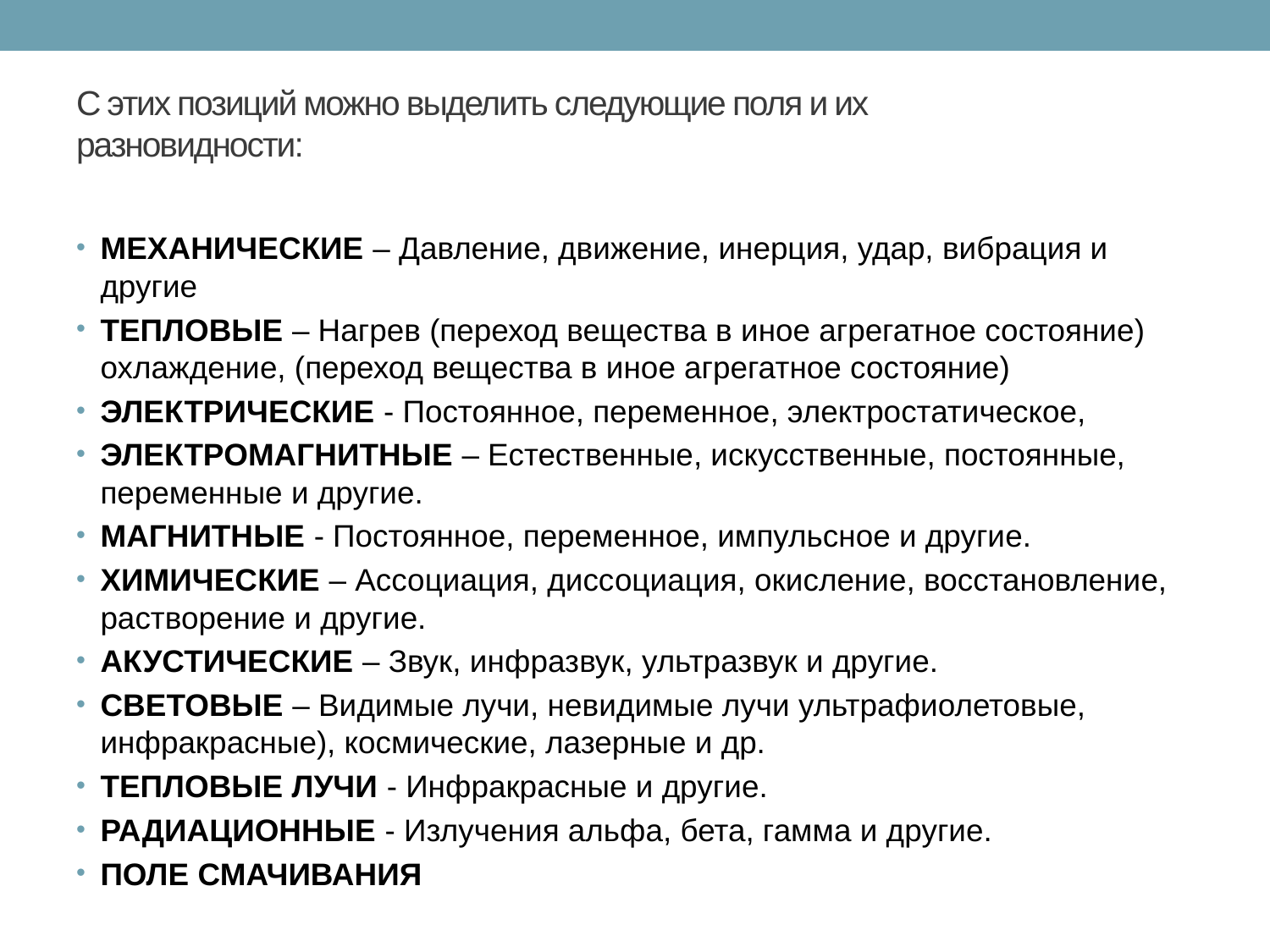

# С этих позиций можно выделить следующие поля и их разновидности:
МЕХАНИЧЕСКИЕ – Давление, движение, инерция, удар, вибрация и другие
ТЕПЛОВЫЕ – Нагрев (переход вещества в иное агрегатное состояние) охлаждение, (переход вещества в иное агрегатное состояние)
ЭЛЕКТРИЧЕСКИЕ - Постоянное, переменное, электростатическое,
ЭЛЕКТРОМАГНИТНЫЕ – Естественные, искусственные, постоянные, переменные и другие.
МАГНИТНЫЕ - Постоянное, переменное, импульсное и другие.
ХИМИЧЕСКИЕ – Ассоциация, диссоциация, окисление, восстановление, растворение и другие.
АКУСТИЧЕСКИЕ – Звук, инфразвук, ультразвук и другие.
СВЕТОВЫЕ – Видимые лучи, невидимые лучи ультрафиолетовые, инфракрасные), космические, лазерные и др.
ТЕПЛОВЫЕ ЛУЧИ - Инфракрасные и другие.
РАДИАЦИОННЫЕ - Излучения альфа, бета, гамма и другие.
ПОЛЕ СМАЧИВАНИЯ